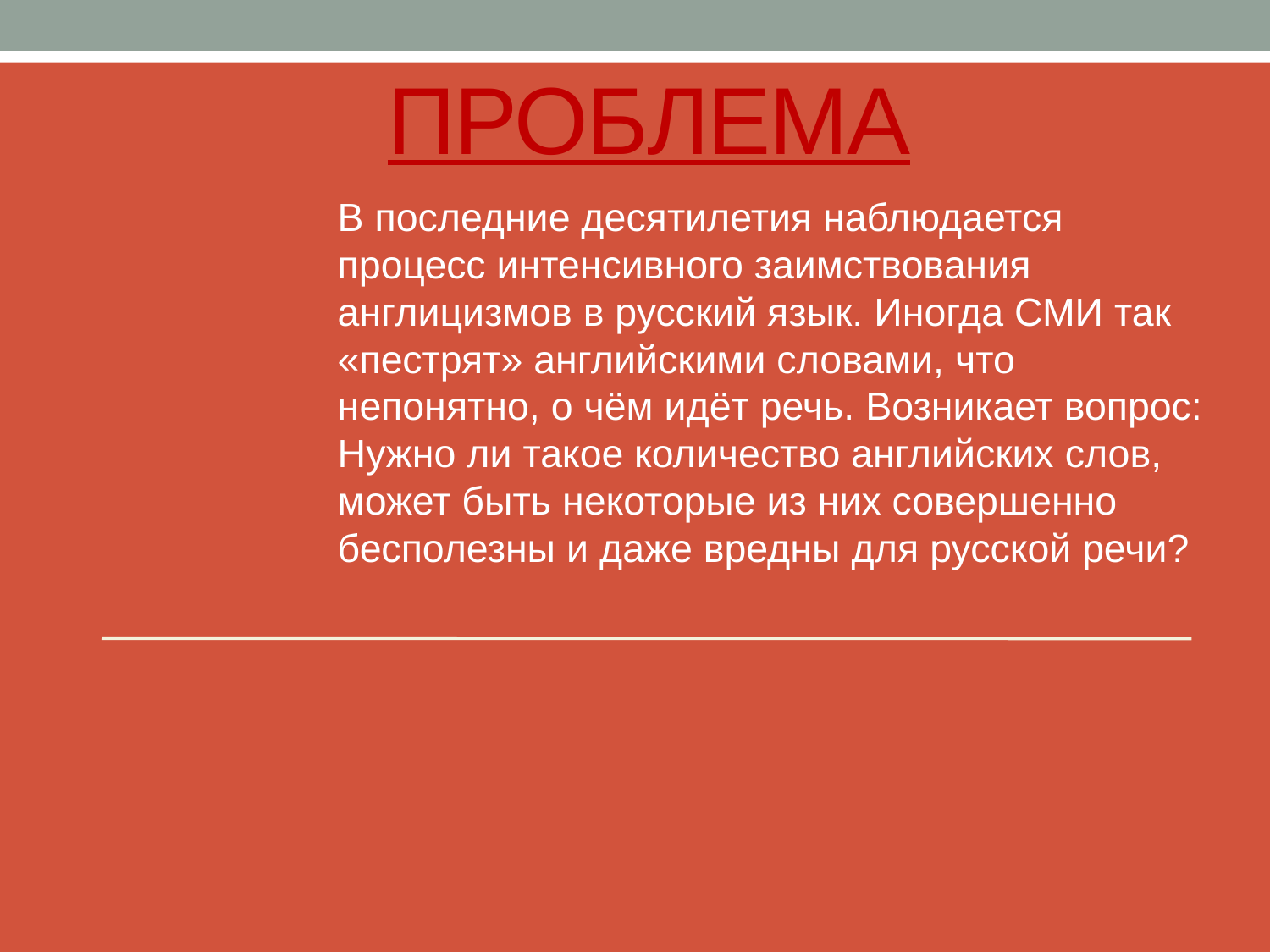

# Проблема
В последние десятилетия наблюдается процесс интенсивного заимствования англицизмов в русский язык. Иногда СМИ так «пестрят» английскими словами, что непонятно, о чём идёт речь. Возникает вопрос: Нужно ли такое количество английских слов, может быть некоторые из них совершенно бесполезны и даже вредны для русской речи?